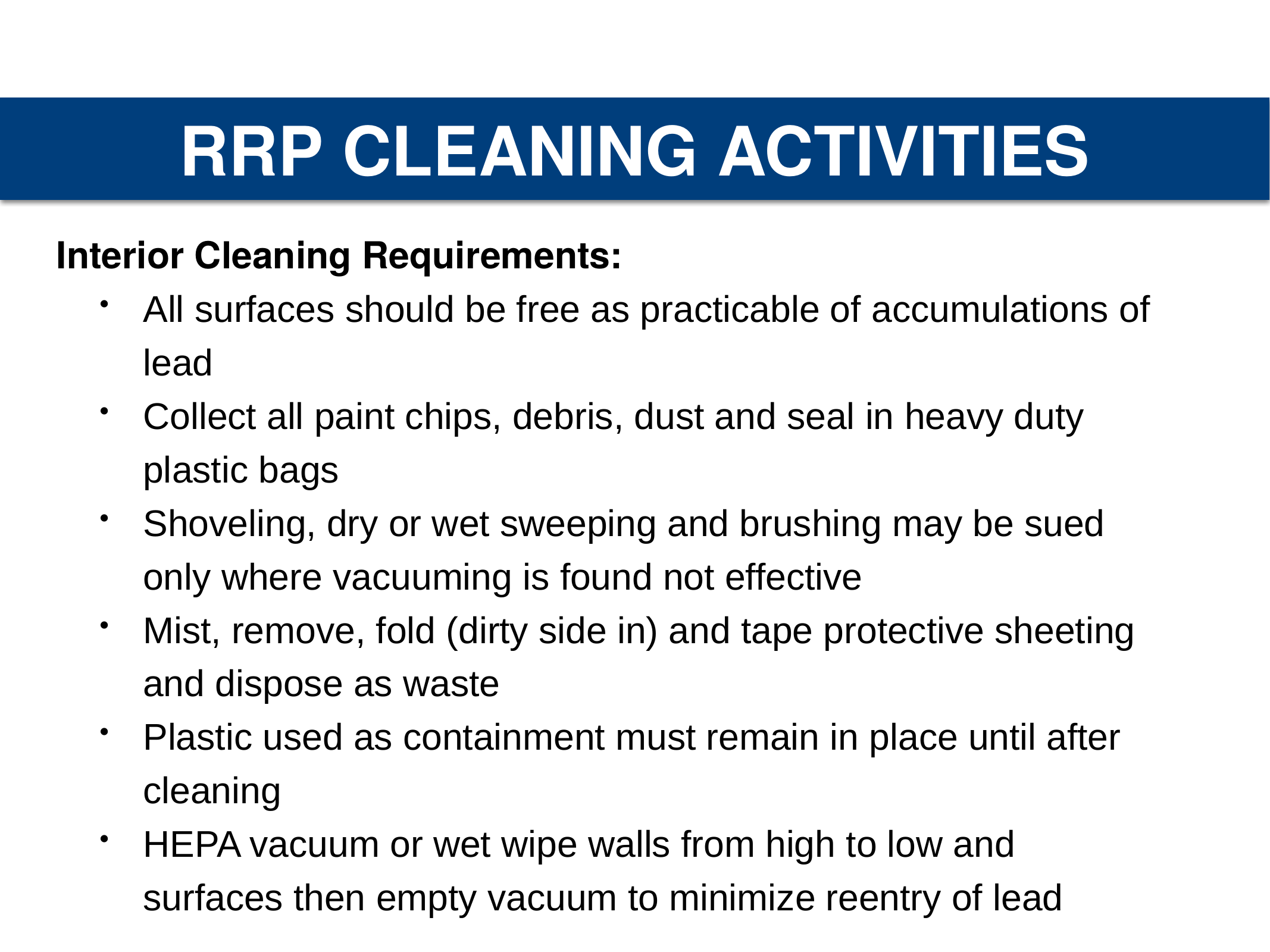

RRP CLEANING ACTIVITIES
Interior Cleaning Requirements:
All surfaces should be free as practicable of accumulations of lead
Collect all paint chips, debris, dust and seal in heavy duty plastic bags
Shoveling, dry or wet sweeping and brushing may be sued only where vacuuming is found not effective
Mist, remove, fold (dirty side in) and tape protective sheeting and dispose as waste
Plastic used as containment must remain in place until after cleaning
HEPA vacuum or wet wipe walls from high to low and surfaces then empty vacuum to minimize reentry of lead